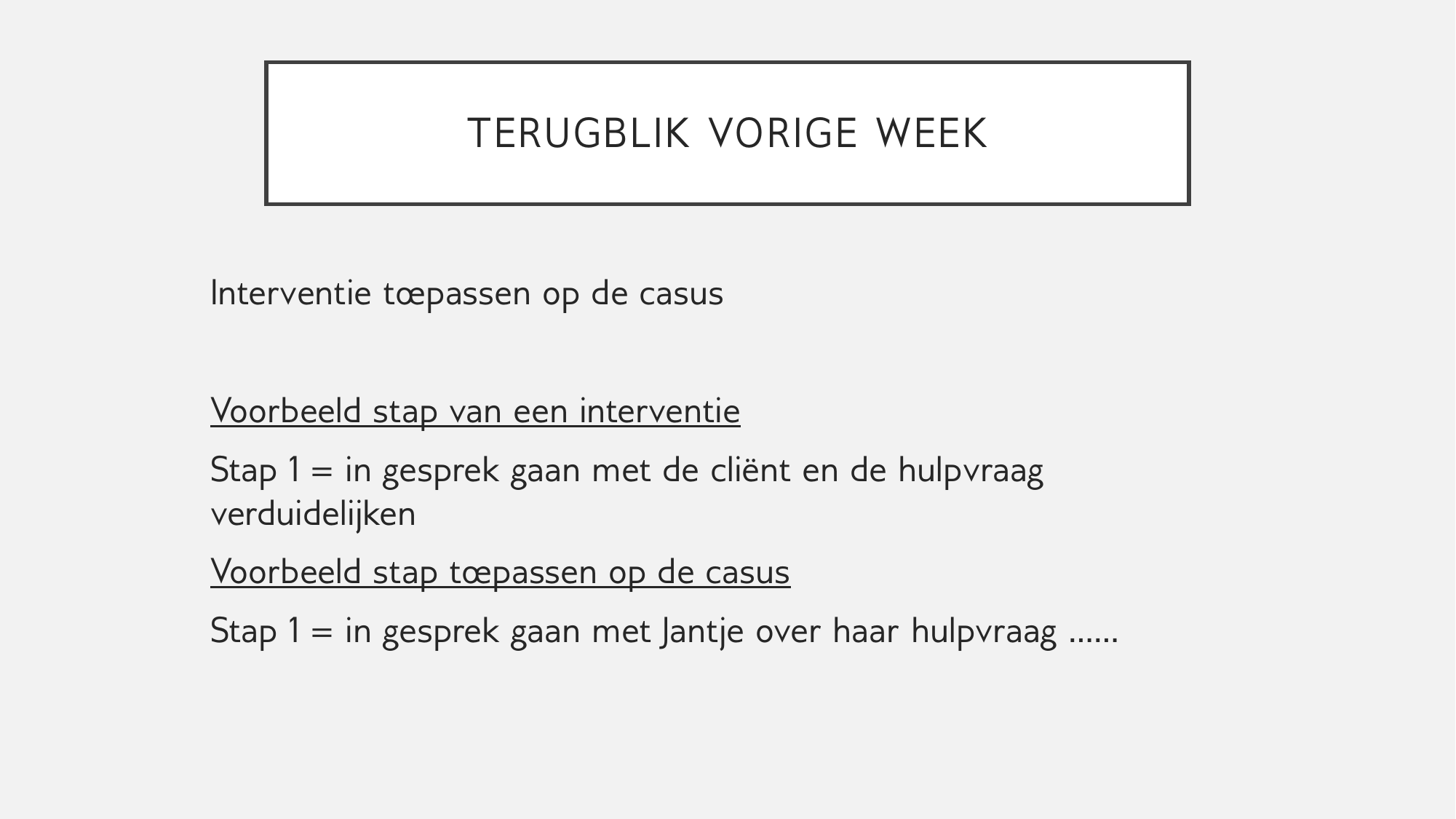

# Terugblik vorige week
Interventie toepassen op de casus

Voorbeeld stap van een interventie
Stap 1 = in gesprek gaan met de cliënt en de hulpvraag verduidelijken
Voorbeeld stap toepassen op de casus
Stap 1 = in gesprek gaan met Jantje over haar hulpvraag ……